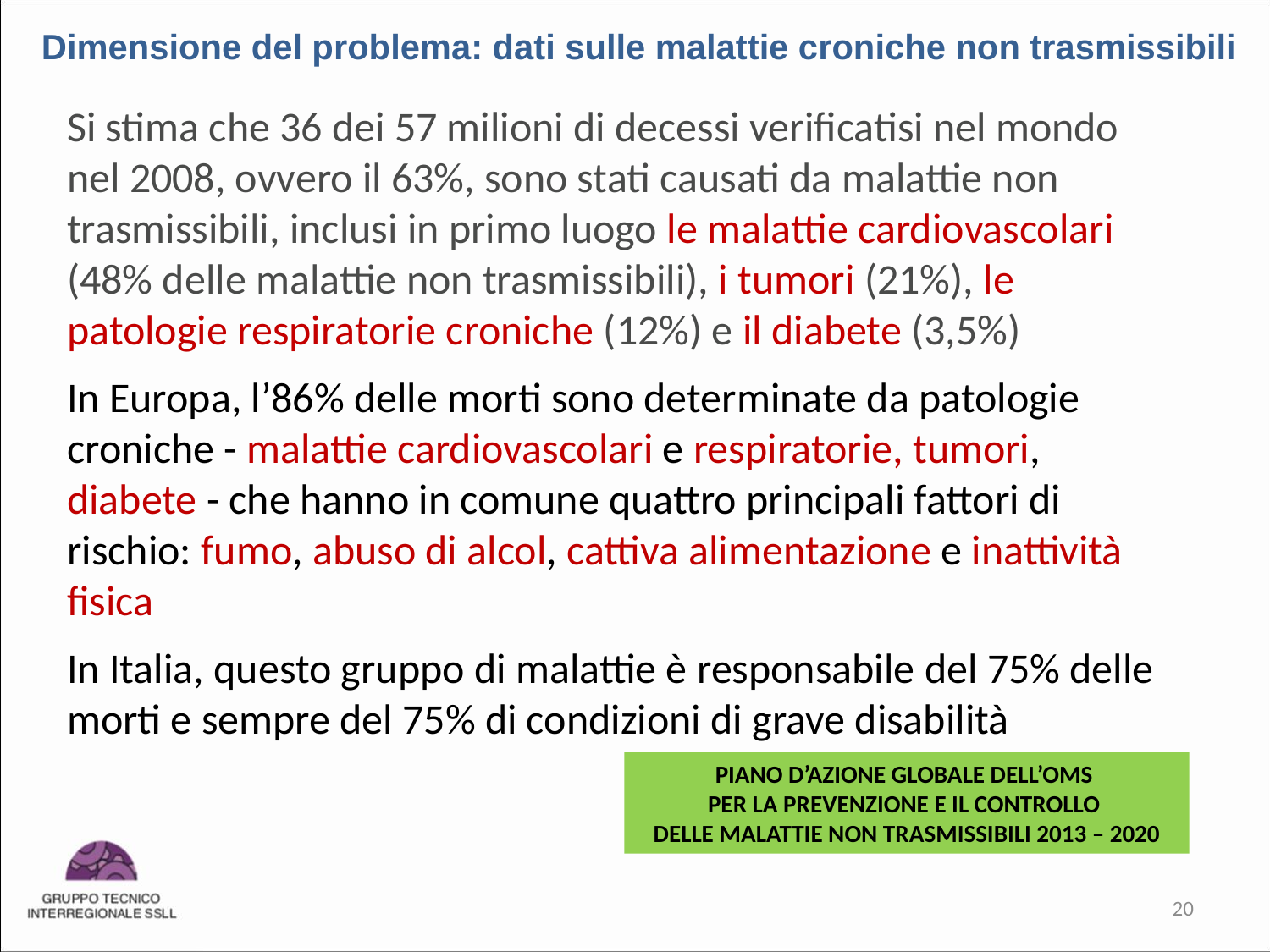

Dimensione del problema: dati sulle malattie croniche non trasmissibili

Si stima che 36 dei 57 milioni di decessi verificatisi nel mondo
nel 2008, ovvero il 63%, sono stati causati da malattie non
trasmissibili, inclusi in primo luogo le malattie cardiovascolari
(48% delle malattie non trasmissibili), i tumori (21%), le
patologie respiratorie croniche (12%) e il diabete (3,5%)

In Europa, l’86% delle morti sono determinate da patologie
croniche - malattie cardiovascolari e respiratorie, tumori,
diabete - che hanno in comune quattro principali fattori di
rischio: fumo, abuso di alcol, cattiva alimentazione e inattività
fisica

In Italia, questo gruppo di malattie è responsabile del 75% delle
morti e sempre del 75% di condizioni di grave disabilità

PIANO D’AZIONE GLOBALE DELL’OMS
PER LA PREVENZIONE E IL CONTROLLO
DELLE MALATTIE NON TRASMISSIBILI 2013 – 2020
20